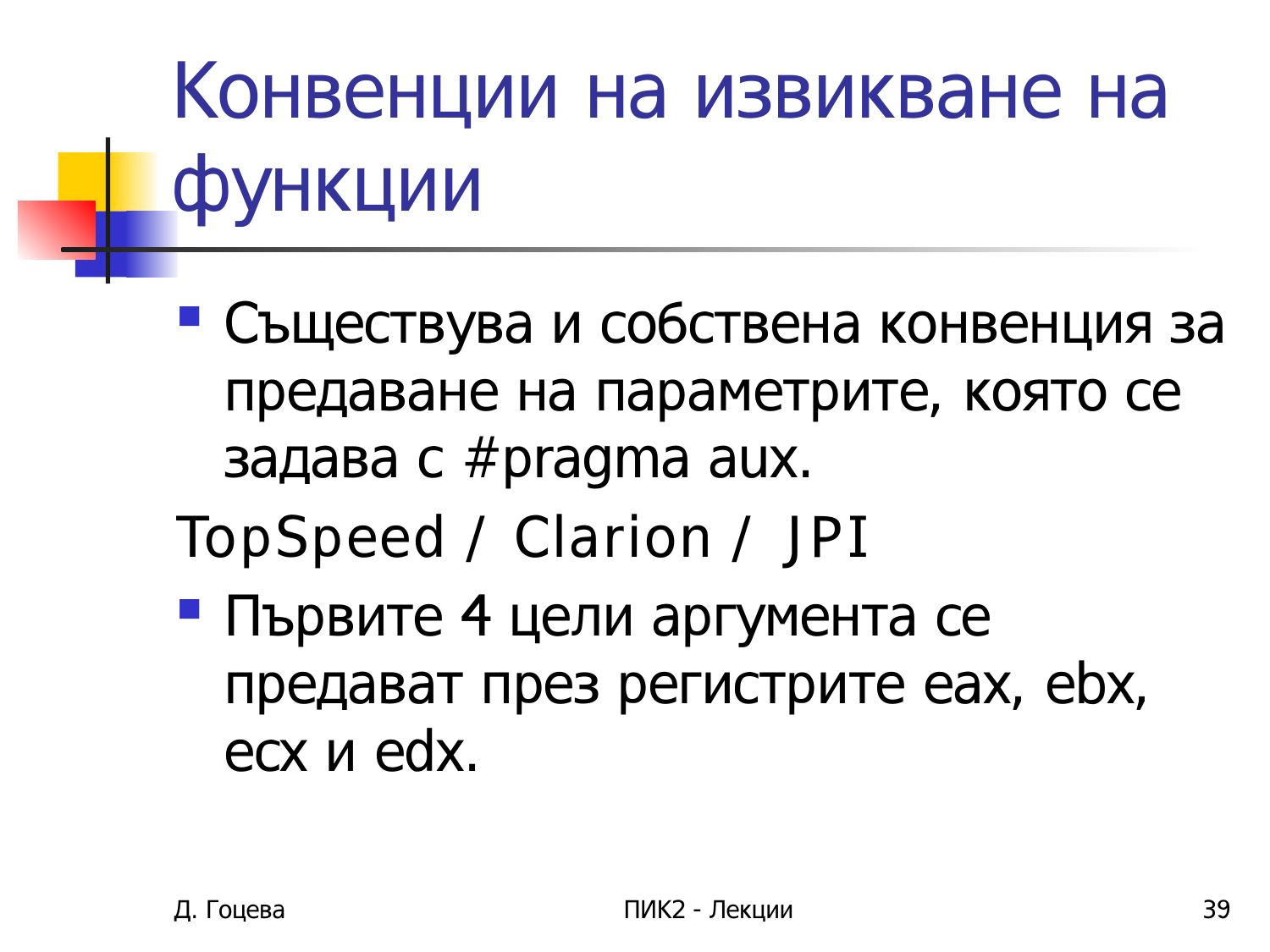

# Конвенции на извикване на функции
Съществува и собствена конвенция за предаване на параметрите, която се задава с #pragma aux.
TopSpeed / Clarion / JPI
Първите 4 цели аргумента се предават през регистрите eax, ebx, ecx и edx.

Д. Гоцева
ПИК2 - Лекции
39